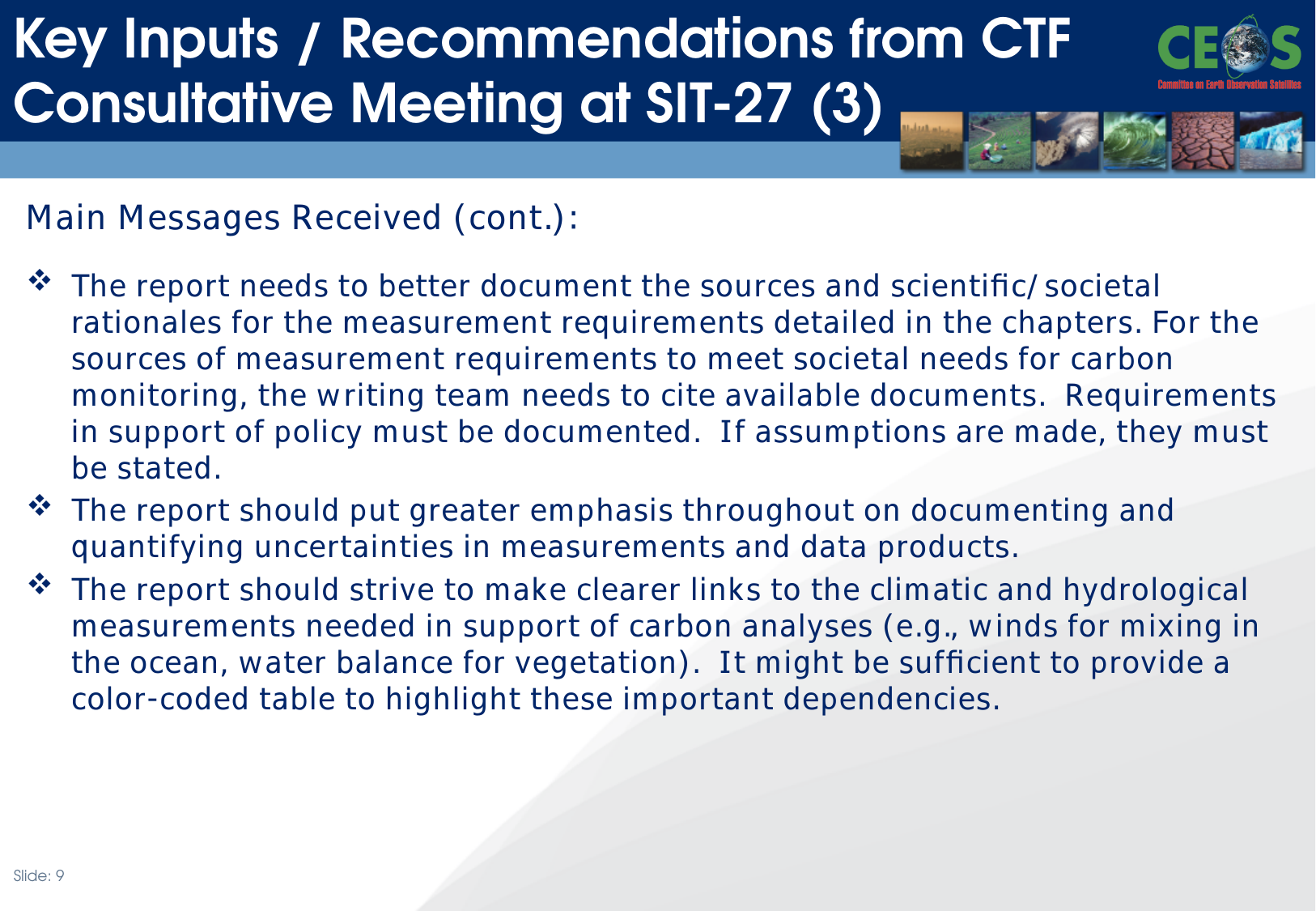

# Key Inputs / Recommendations from CTF Consultative Meeting at SIT-27 (3)
Main Messages Received (cont.):

The report needs to better document the sources and scientific/societal rationales for the measurement requirements detailed in the chapters. For the sources of measurement requirements to meet societal needs for carbon monitoring, the writing team needs to cite available documents.  Requirements in support of policy must be documented.  If assumptions are made, they must be stated.
The report should put greater emphasis throughout on documenting and quantifying uncertainties in measurements and data products.
The report should strive to make clearer links to the climatic and hydrological measurements needed in support of carbon analyses (e.g., winds for mixing in the ocean, water balance for vegetation).  It might be sufficient to provide a color-coded table to highlight these important dependencies.